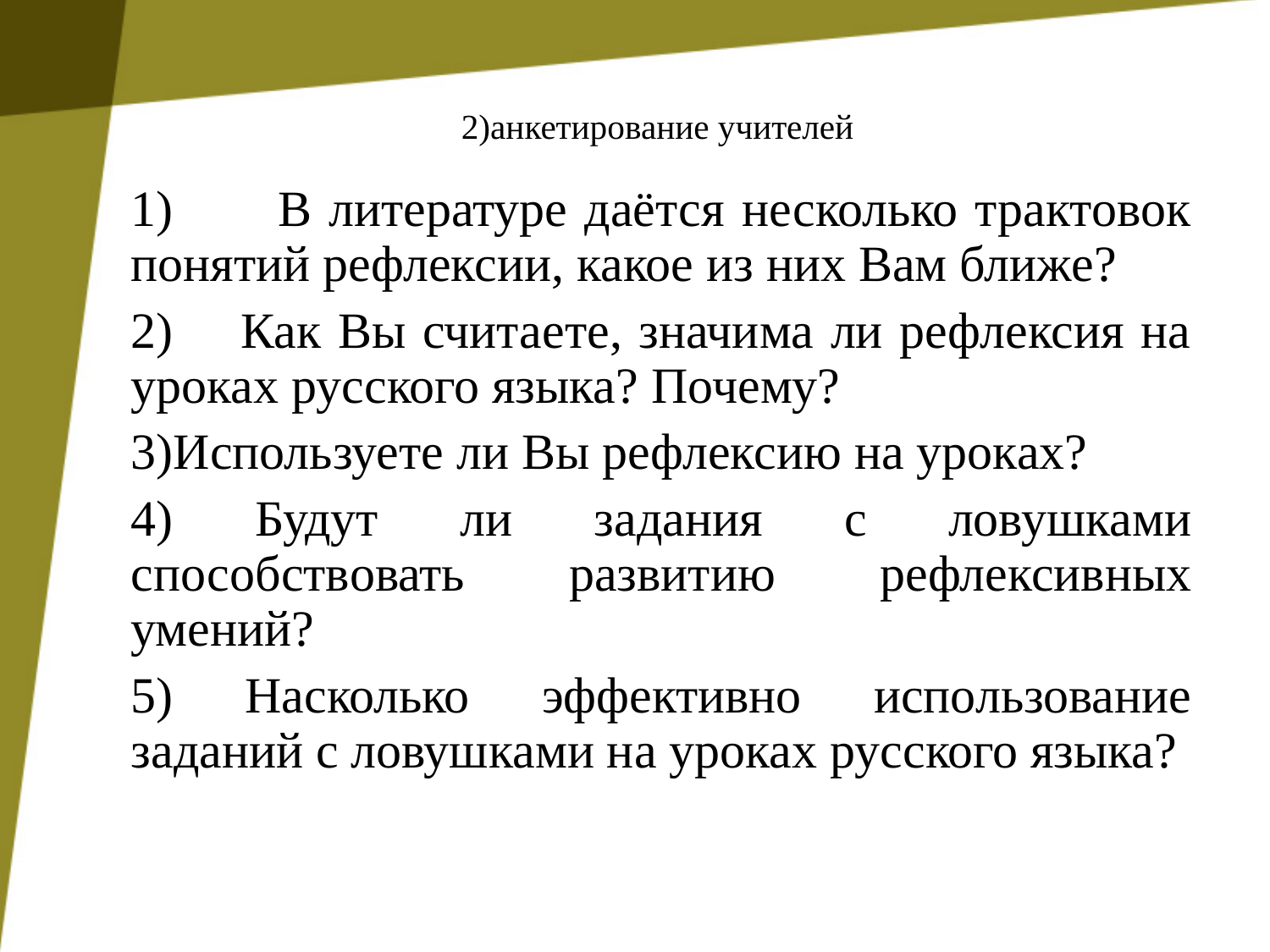

# 2)анкетирование учителей
1)      В литературе даётся несколько трактовок понятий рефлексии, какое из них Вам ближе?
2)    Как Вы считаете, значима ли рефлексия на уроках русского языка? Почему?
3)Используете ли Вы рефлексию на уроках?
4) Будут ли задания с ловушками способствовать развитию рефлексивных умений?
5)	Насколько эффективно использование заданий с ловушками на уроках русского языка?